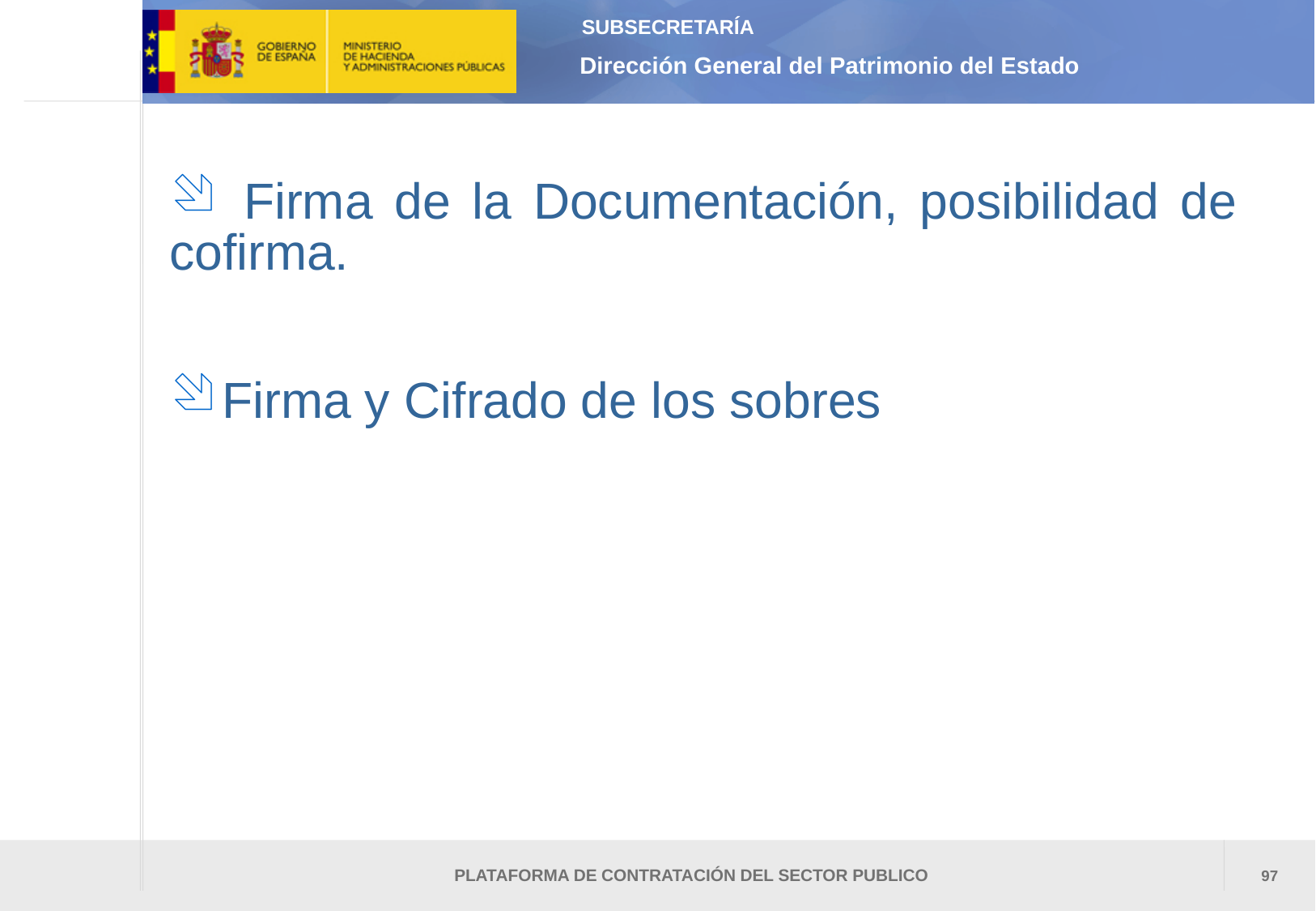

Firma de la Documentación, posibilidad de cofirma.

Firma y Cifrado de los sobres